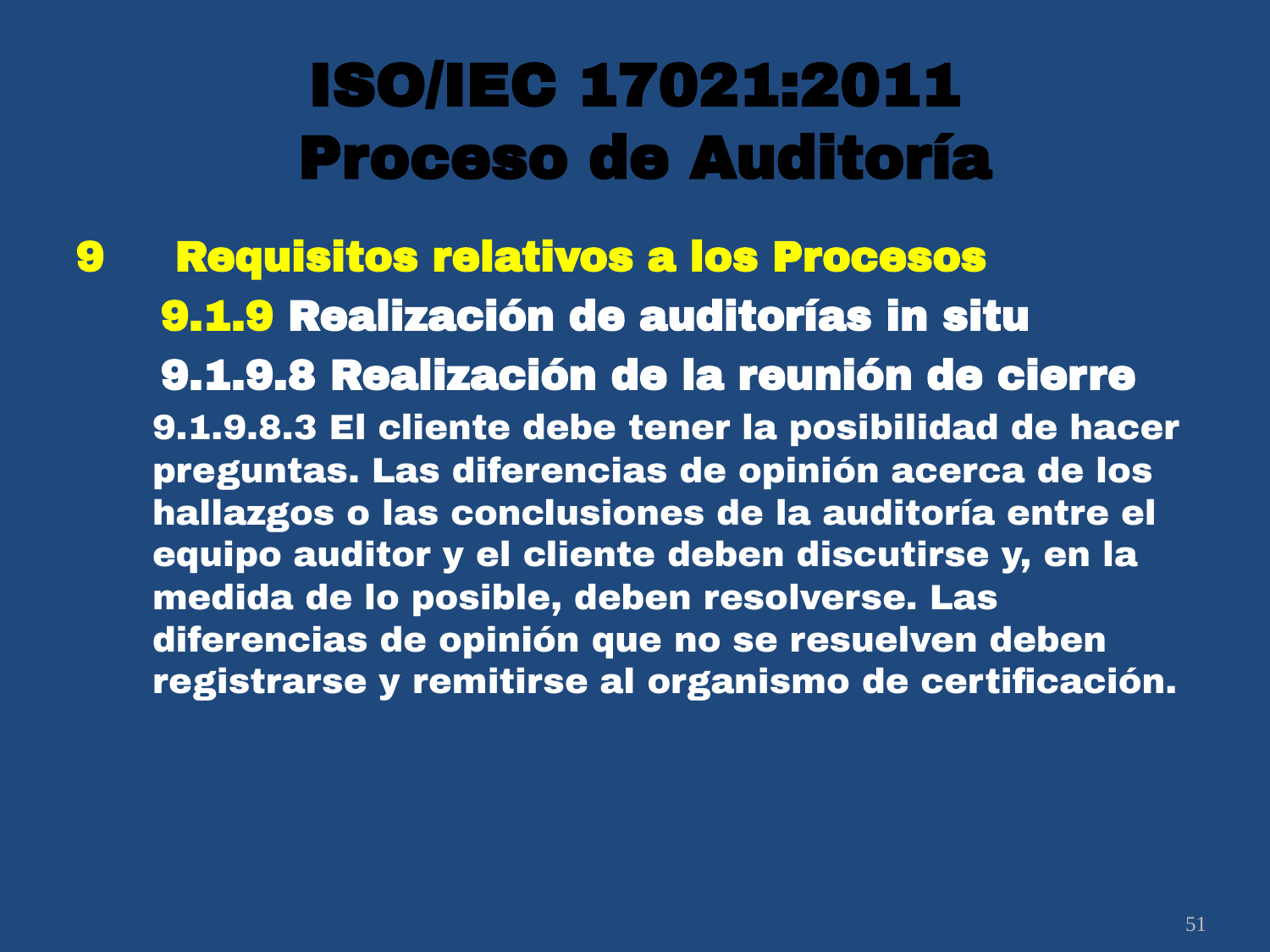

# ISO/IEC 17021:2011 Proceso de Auditoría
9	 Requisitos relativos a los Procesos
	9.1.9 Realización de auditorías in situ
	9.1.9.8 Realización de la reunión de cierre
	9.1.9.8.3 El cliente debe tener la posibilidad de hacer preguntas. Las diferencias de opinión acerca de los hallazgos o las conclusiones de la auditoría entre el equipo auditor y el cliente deben discutirse y, en la medida de lo posible, deben resolverse. Las diferencias de opinión que no se resuelven deben registrarse y remitirse al organismo de certificación.
51